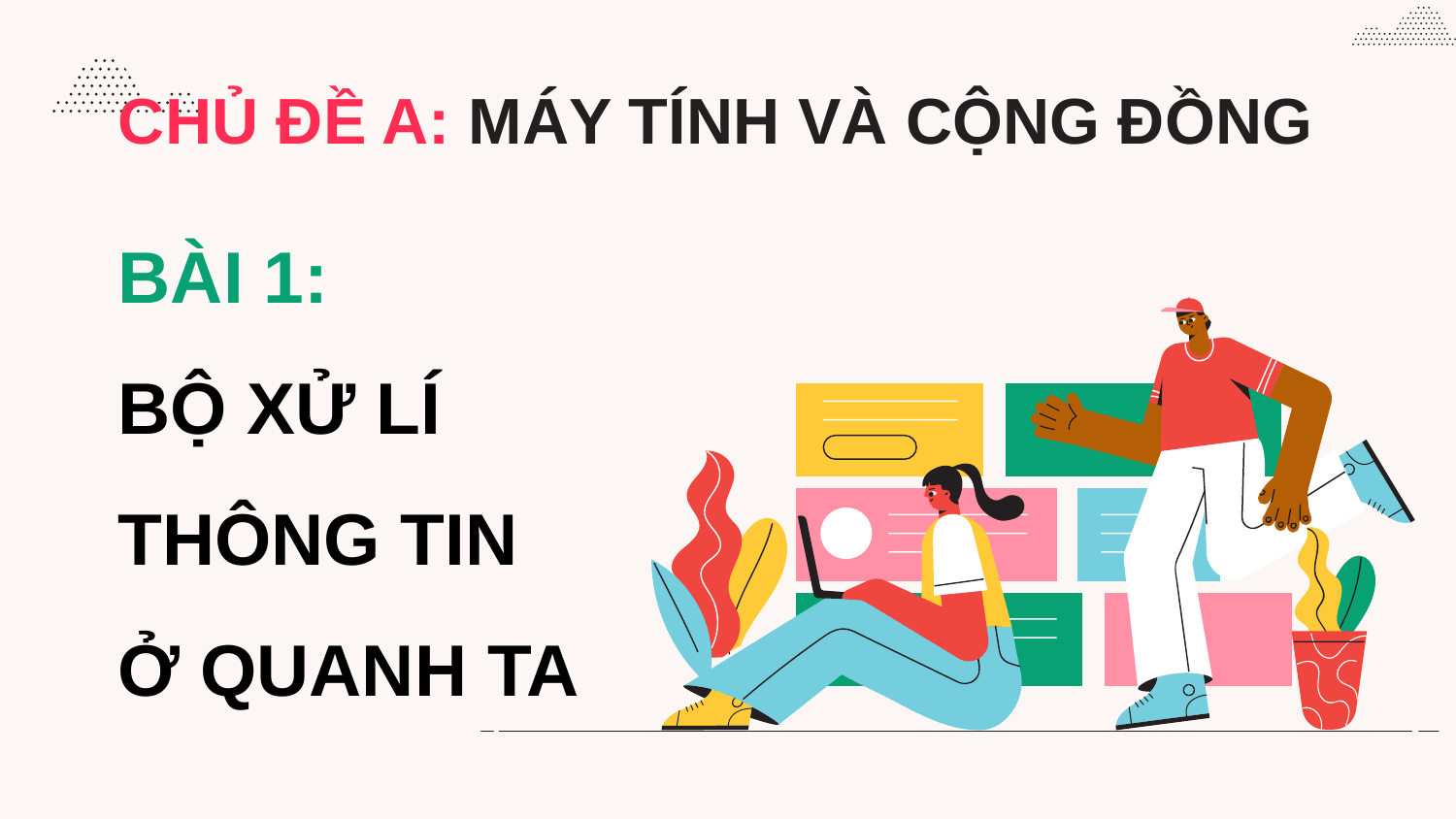

# CHỦ ĐỀ A: MÁY TÍNH VÀ CỘNG ĐỒNG
BÀI 1:
BỘ XỬ LÍ THÔNG TIN Ở QUANH TA